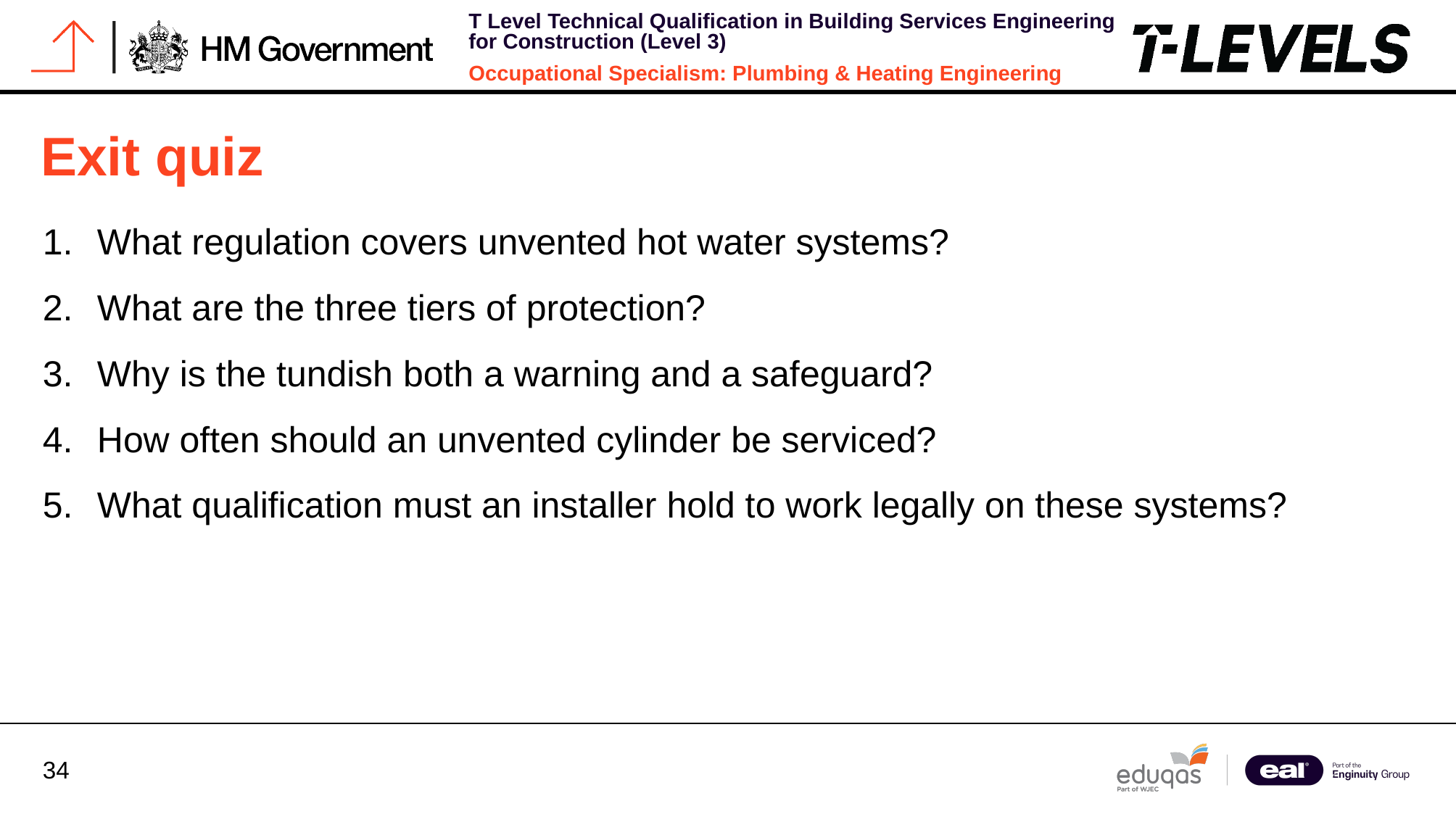

# Exit quiz
What regulation covers unvented hot water systems?
What are the three tiers of protection?
Why is the tundish both a warning and a safeguard?
How often should an unvented cylinder be serviced?
What qualification must an installer hold to work legally on these systems?